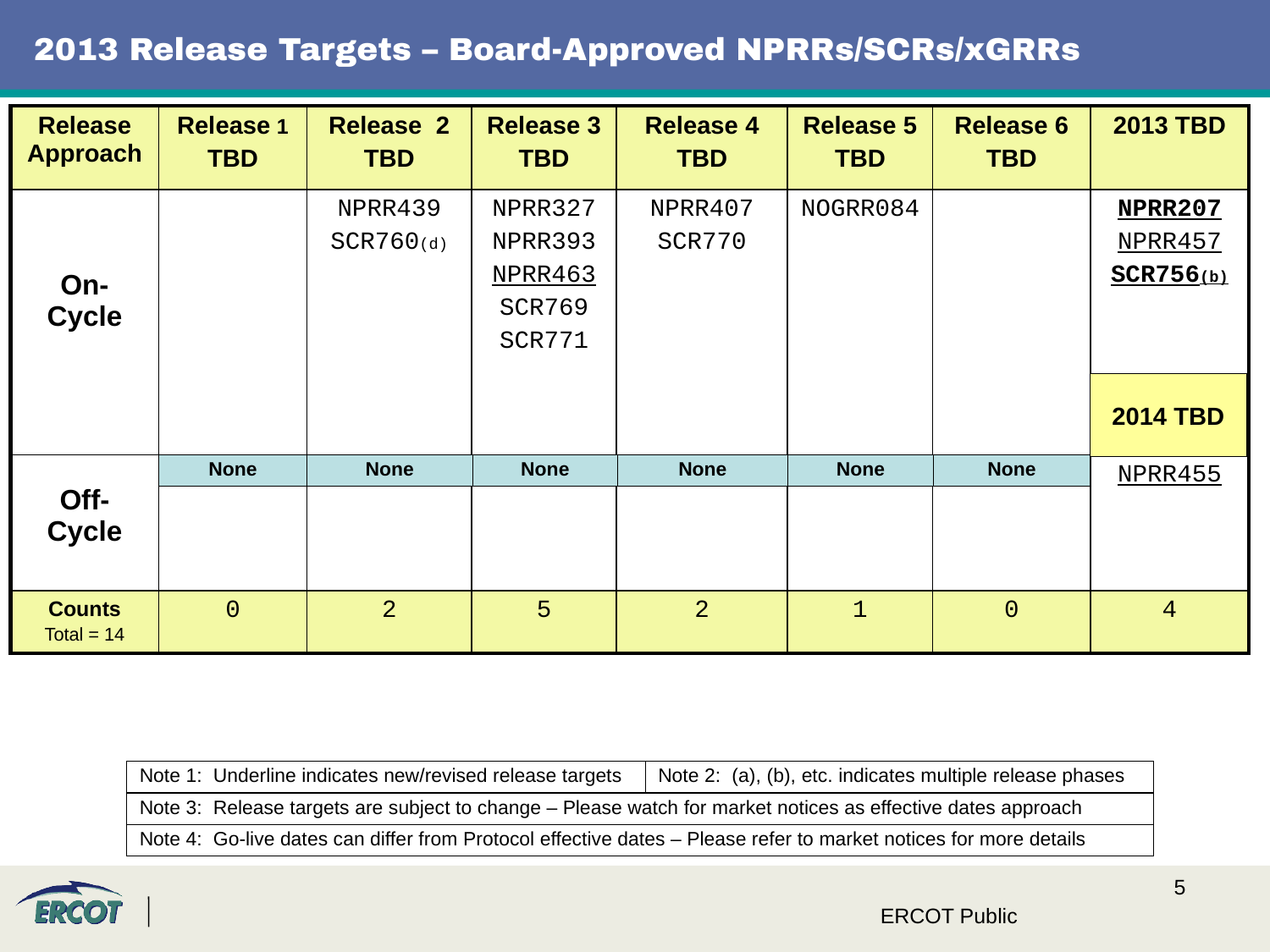

# 2013 Release Targets – Board-Approved NPRRs/SCRs/xGRRs
| Release Approach | Release 1 TBD | Release 2 TBD | Release 3 TBD | Release 4 TBD | Release 5 TBD | Release 6 TBD | 2013 TBD |
| --- | --- | --- | --- | --- | --- | --- | --- |
| On-Cycle |  | NPRR439 SCR760(d) | NPRR327 NPRR393 NPRR463 SCR769 SCR771 | NPRR407 SCR770 | NOGRR084 |  | NPRR207 NPRR457 SCR756(b) |
| Off-Cycle |  |  |  |  |  |  | NPRR455 |
| Counts Total = 14 | 0 | 2 | 5 | 2 | 1 | 0 | 4 |

2014 TBD

None
None
None
None
None
None
Note 2:  (a), (b), etc. indicates multiple release phases
Note 1:  Underline indicates new/revised release targets
Note 3:  Release targets are subject to change – Please watch for market notices as effective dates approach
Note 4:  Go-live dates can differ from Protocol effective dates – Please refer to market notices for more details
ERCOT Public